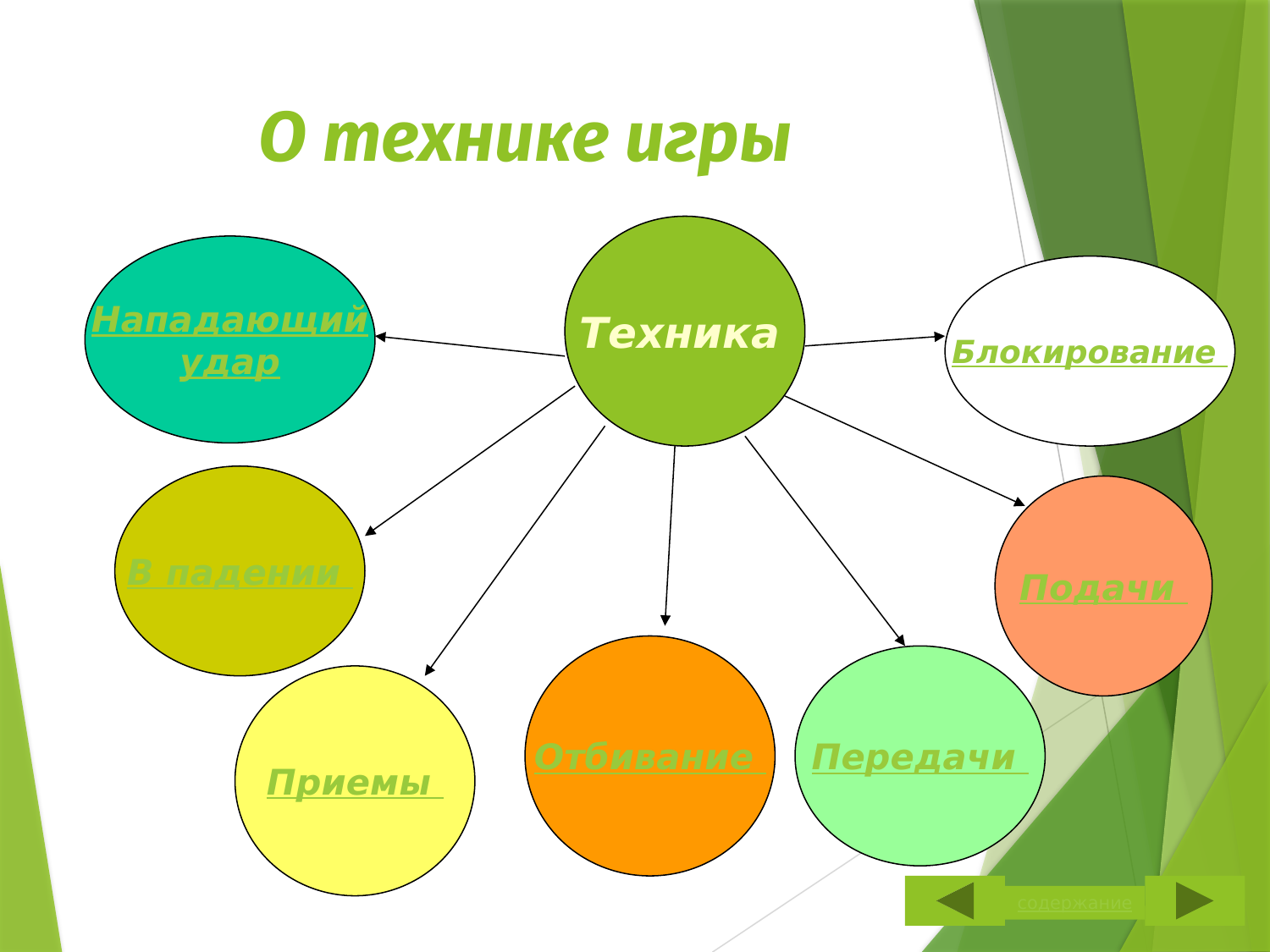

# О технике игры
Техника
Нападающий
удар
Блокирование

В падении
Подачи
Отбивание
Передачи
Приемы

содержание